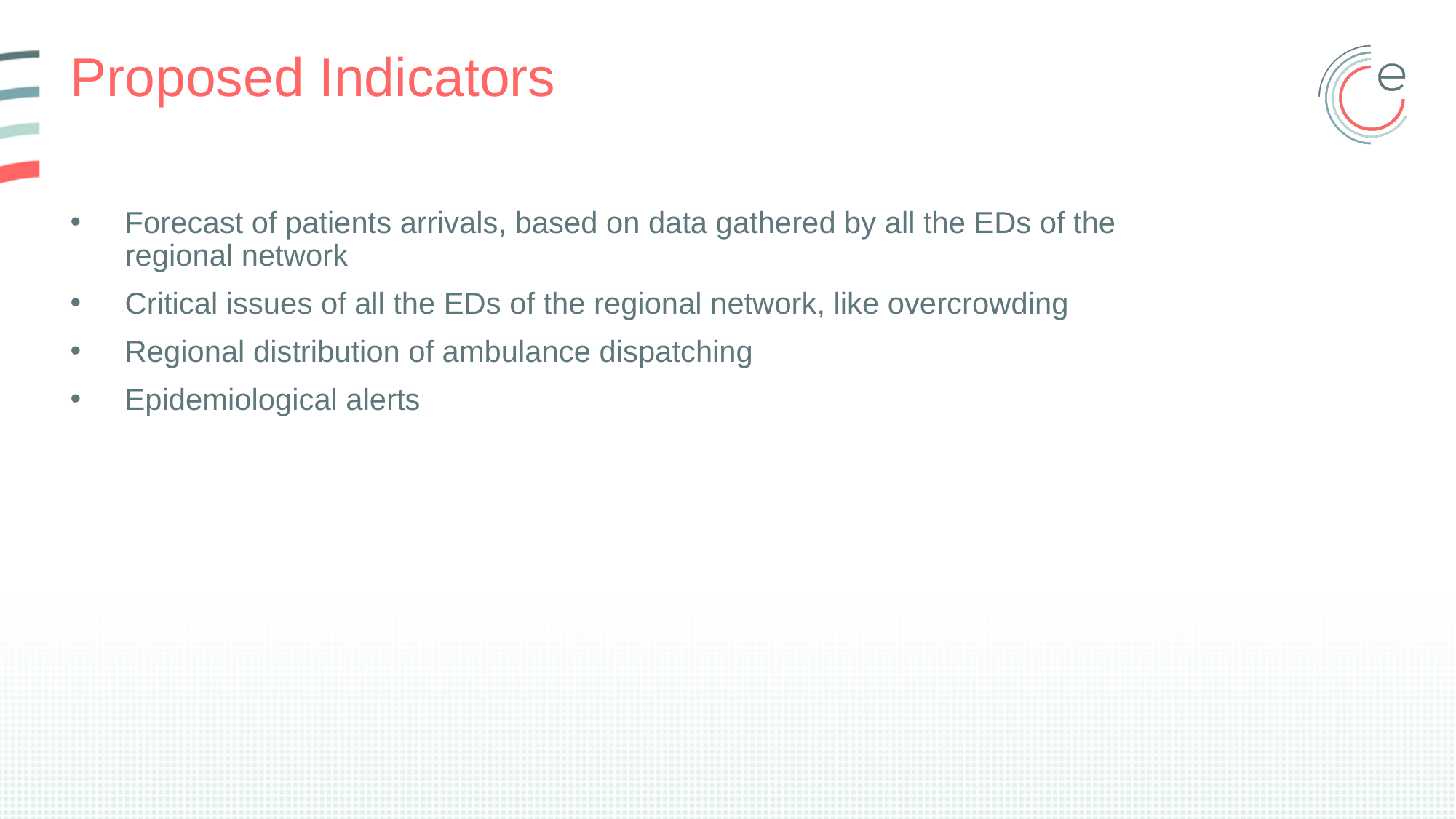

# Proposed Indicators
Forecast of patients arrivals, based on data gathered by all the EDs of the regional network
Critical issues of all the EDs of the regional network, like overcrowding
Regional distribution of ambulance dispatching
Epidemiological alerts
7